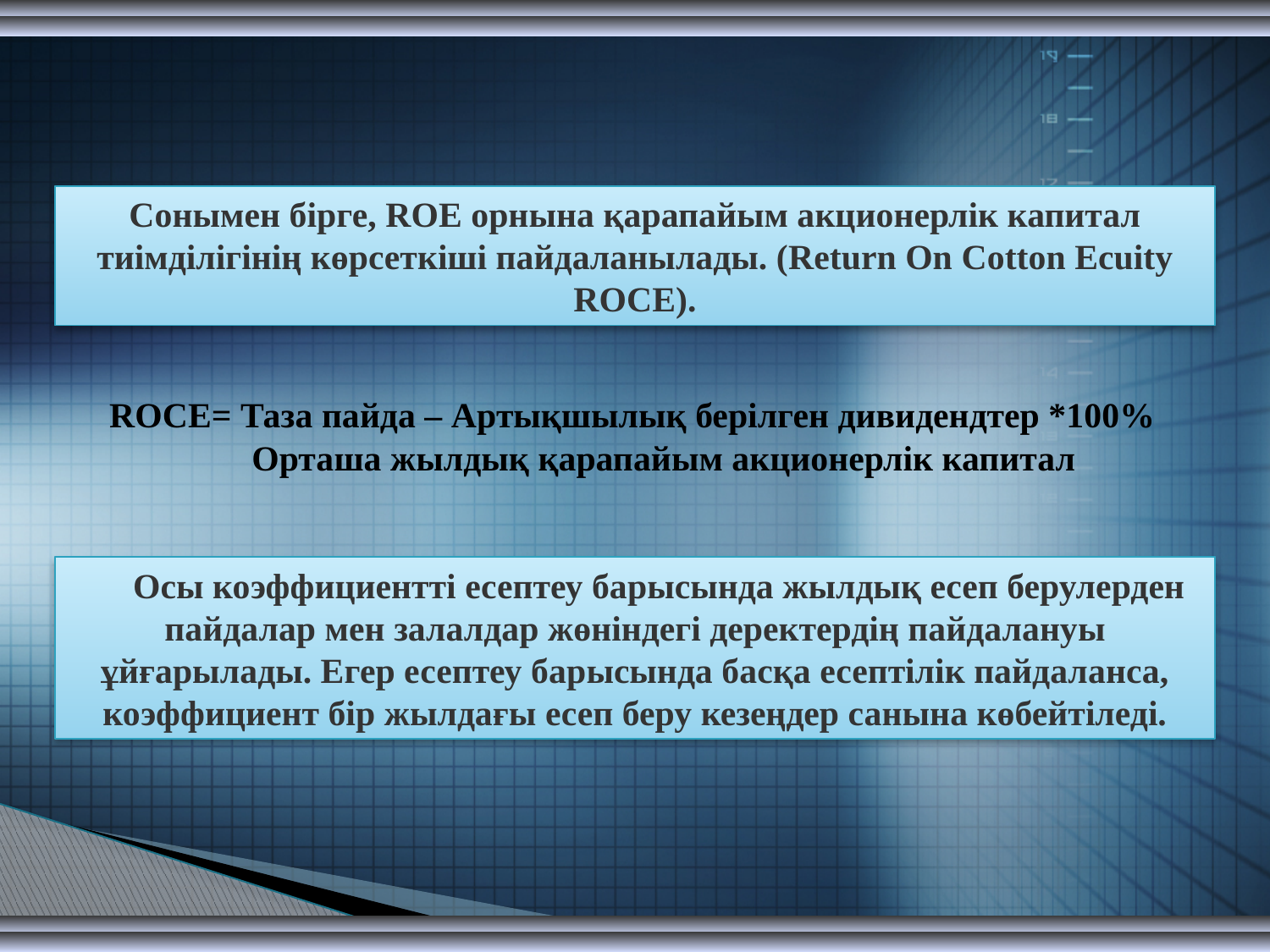

Сонымен бірге, ROE орнына қарапайым акционерлік капитал тиімділігінің көрсеткіші пайдаланылады. (Return On Cotton Ecuity ROCE).
ROCE= Таза пайда – Артықшылық берілген дивидендтер *100%
                Орташа жылдық қарапайым акционерлік капитал
Осы коэффициентті есептеу барысында жылдық есеп берулерден пайдалар мен залалдар жөніндегі деректердің пайдалануы ұйғарылады. Егер есептеу барысында басқа есептілік пайдаланса, коэффициент бір жылдағы есеп беру кезеңдер санына көбейтіледі.